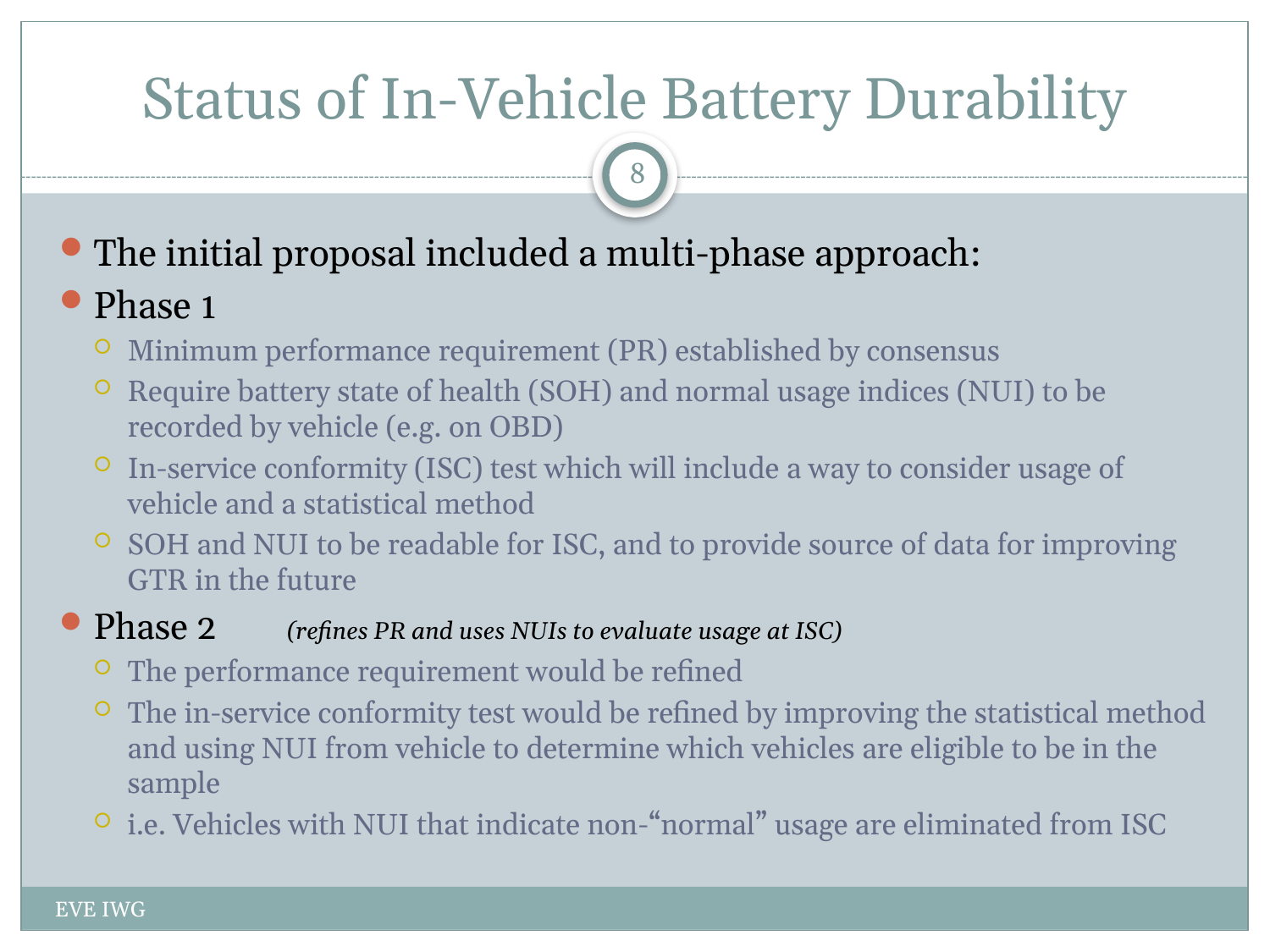

# Status of In-Vehicle Battery Durability
8
The initial proposal included a multi-phase approach:
Phase 1
Minimum performance requirement (PR) established by consensus
Require battery state of health (SOH) and normal usage indices (NUI) to be recorded by vehicle (e.g. on OBD)
In-service conformity (ISC) test which will include a way to consider usage of vehicle and a statistical method
SOH and NUI to be readable for ISC, and to provide source of data for improving GTR in the future
Phase 2 	(refines PR and uses NUIs to evaluate usage at ISC)
The performance requirement would be refined
The in-service conformity test would be refined by improving the statistical method and using NUI from vehicle to determine which vehicles are eligible to be in the sample
i.e. Vehicles with NUI that indicate non-“normal” usage are eliminated from ISC

EVE IWG